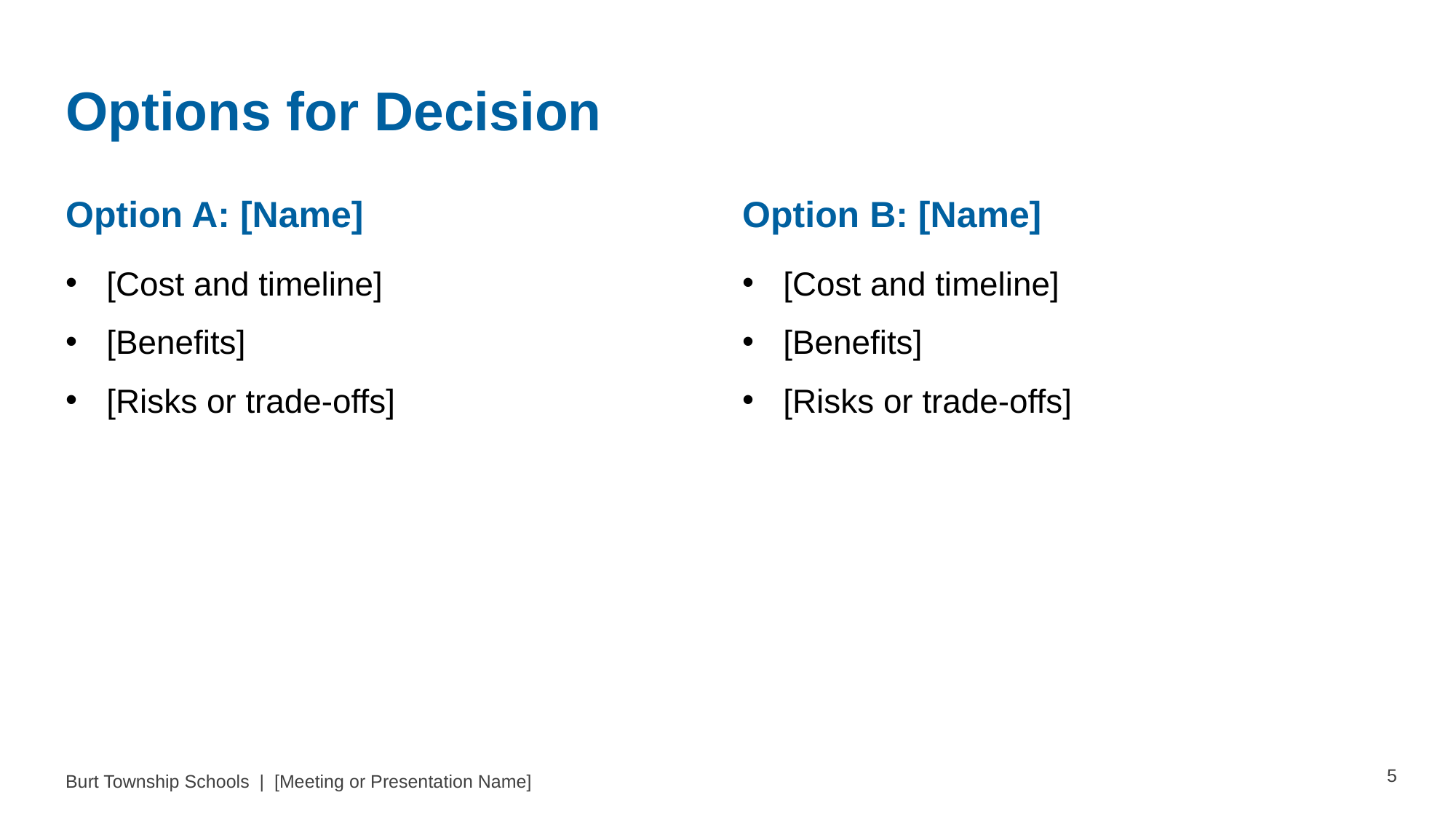

Options for Decision
Option A: [Name]
Option B: [Name]
[Cost and timeline]
[Benefits]
[Risks or trade-offs]
[Cost and timeline]
[Benefits]
[Risks or trade-offs]
5